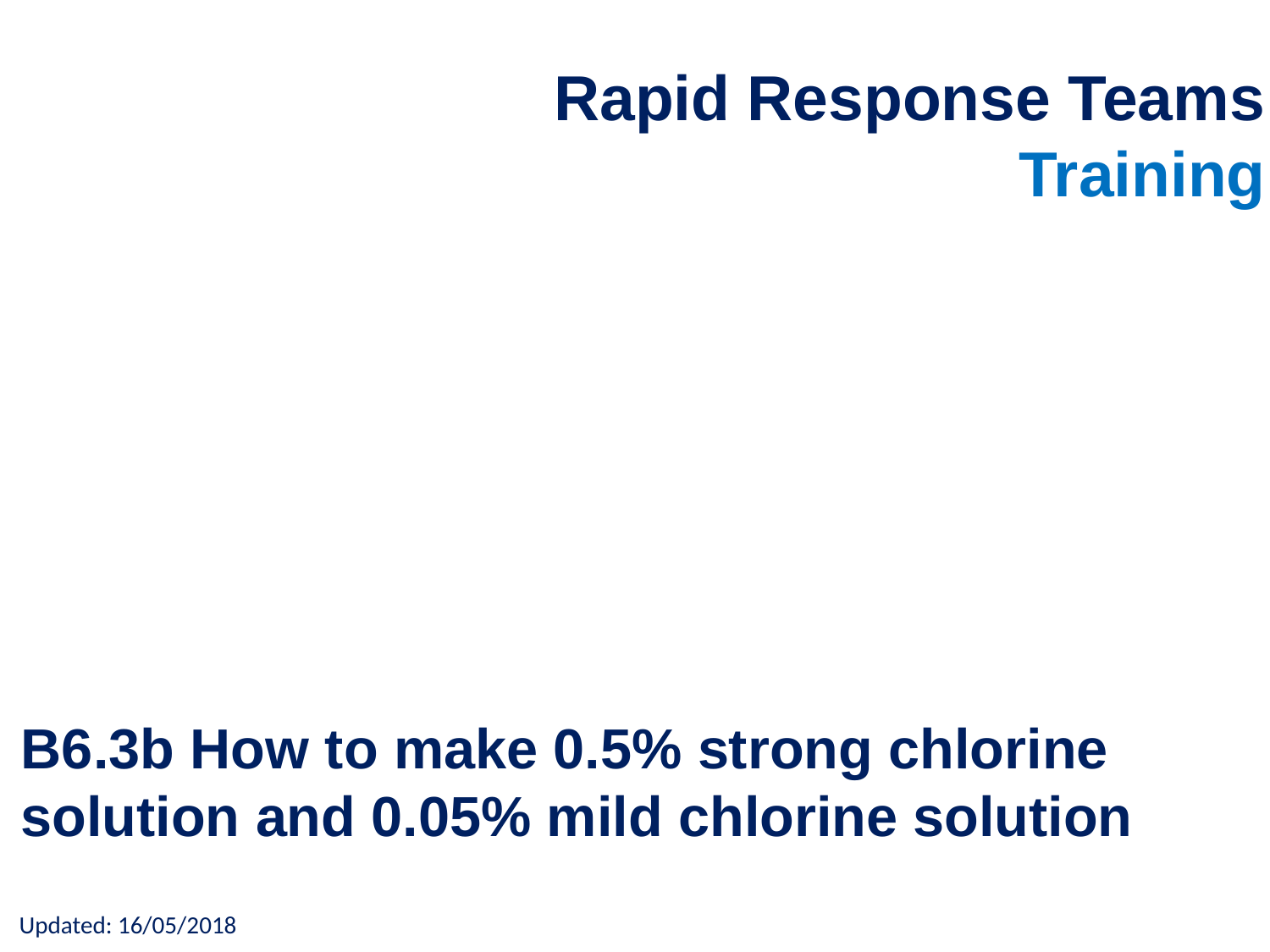

Rapid Response Teams Training
B6.3b How to make 0.5% strong chlorine
solution and 0.05% mild chlorine solution
Updated: 16/05/2018